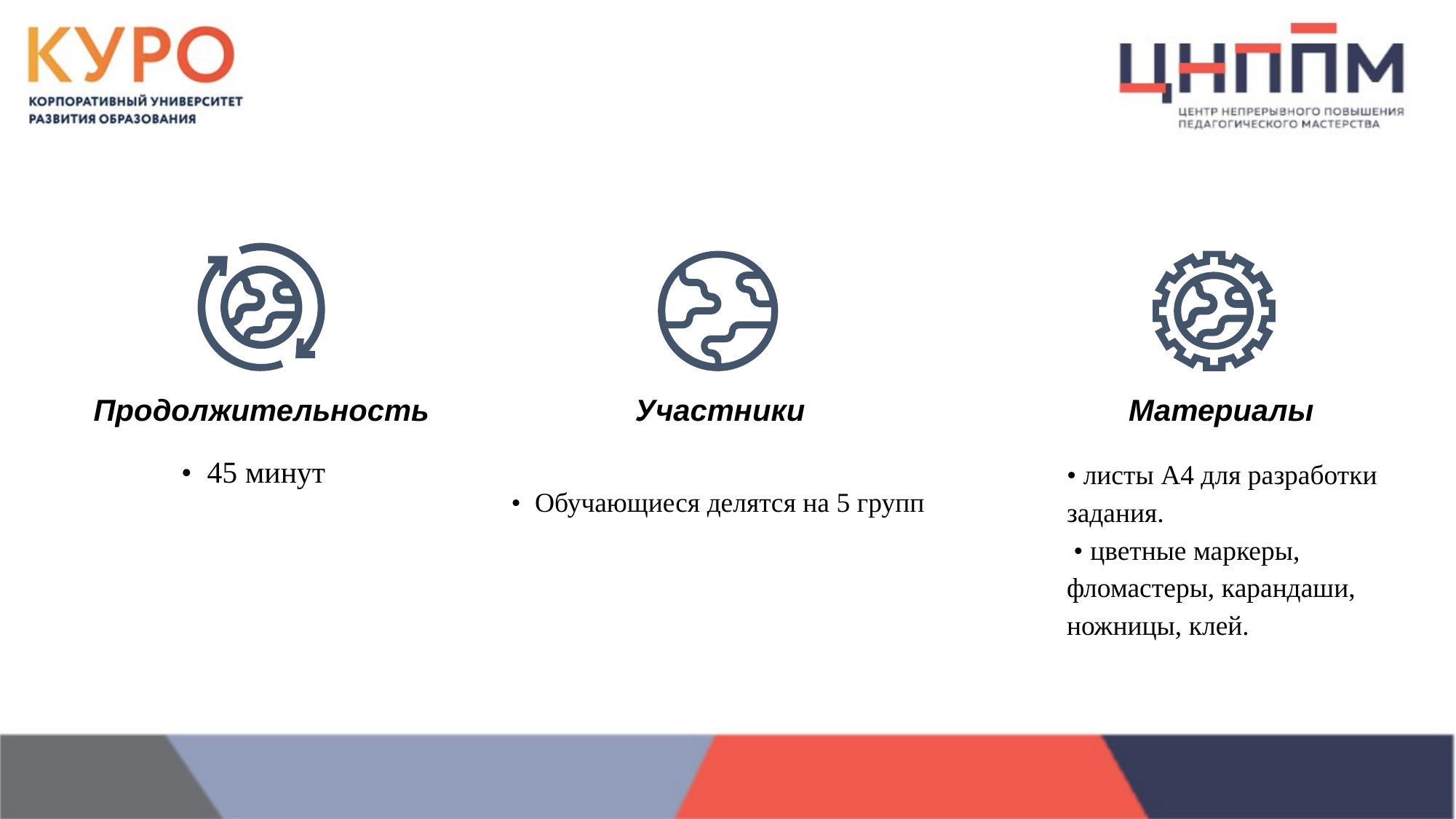

Материалы
Участники
Продолжительность

•  Обучающиеся делятся на 5 групп
• листы А4 для разработки задания.
 • цветные маркеры, фломастеры, карандаши, ножницы, клей.

•  45 минут